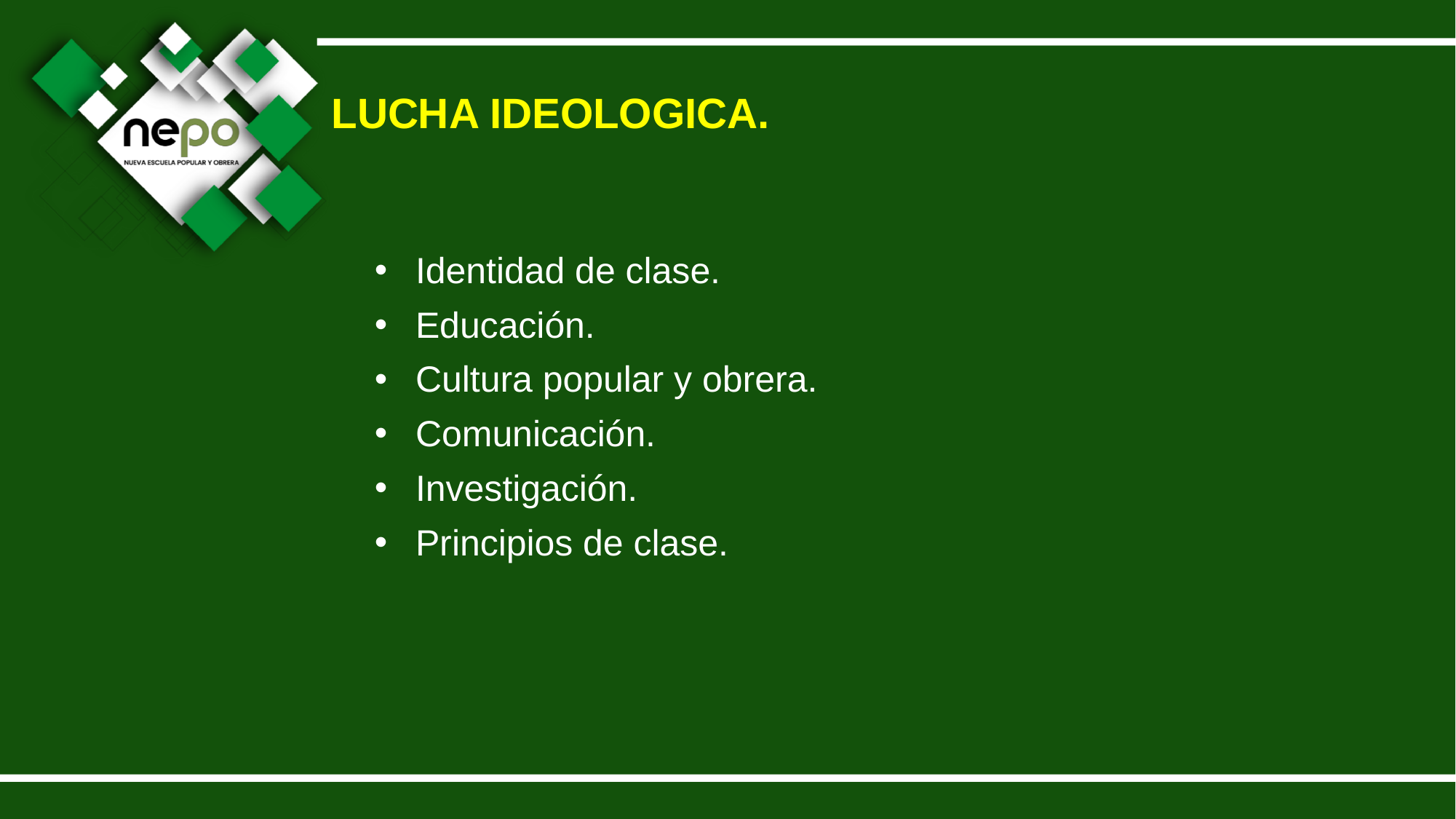

LUCHA IDEOLOGICA.
Identidad de clase.
Educación.
Cultura popular y obrera.
Comunicación.
Investigación.
Principios de clase.